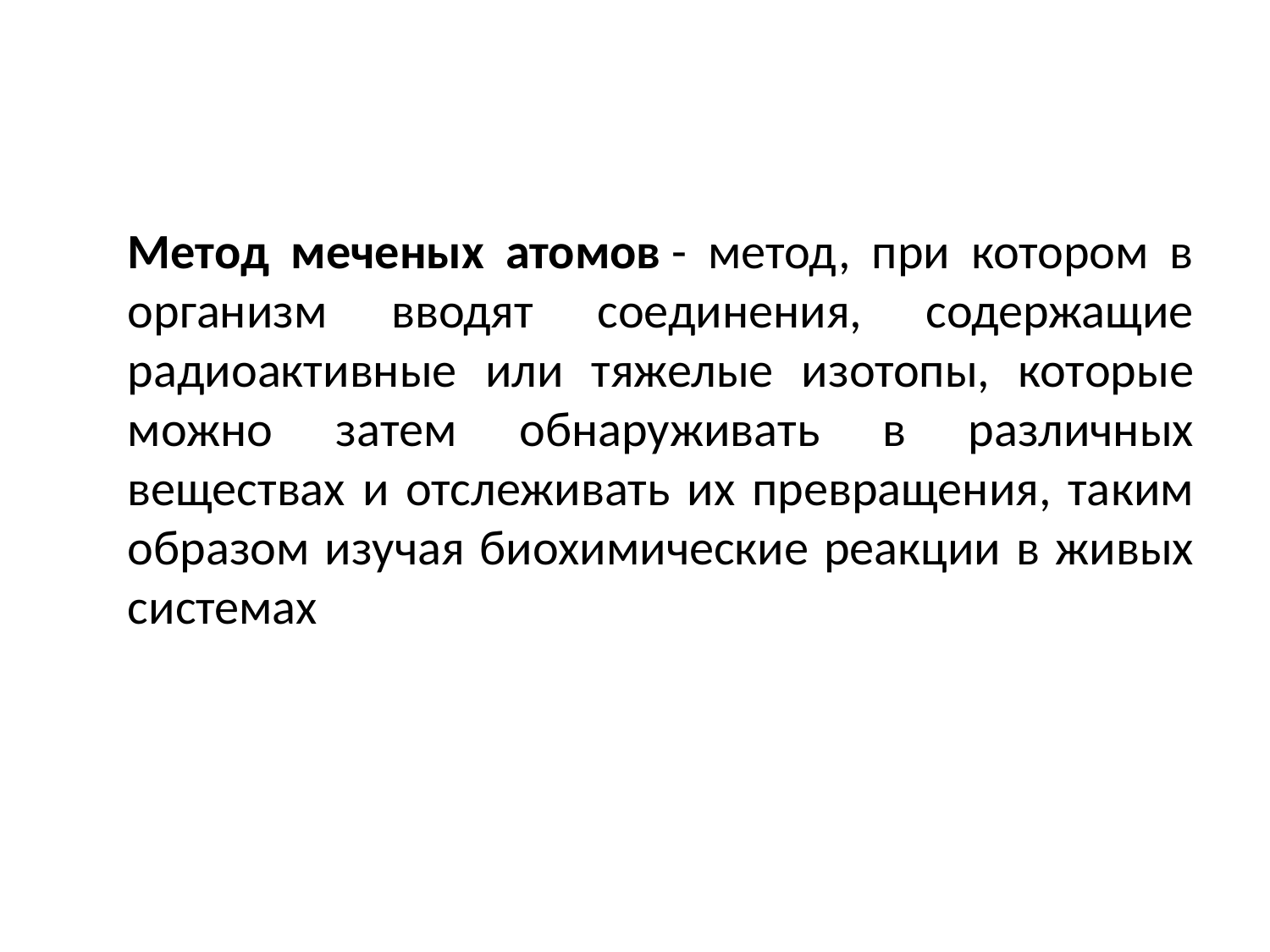

# Метод меченых атомов - метод, при котором в организм вводят соединения, содержащие радиоактивные или тяжелые изотопы, которые можно затем обнаруживать в различных веществах и отслеживать их превращения, таким образом изучая биохимические реакции в живых системах